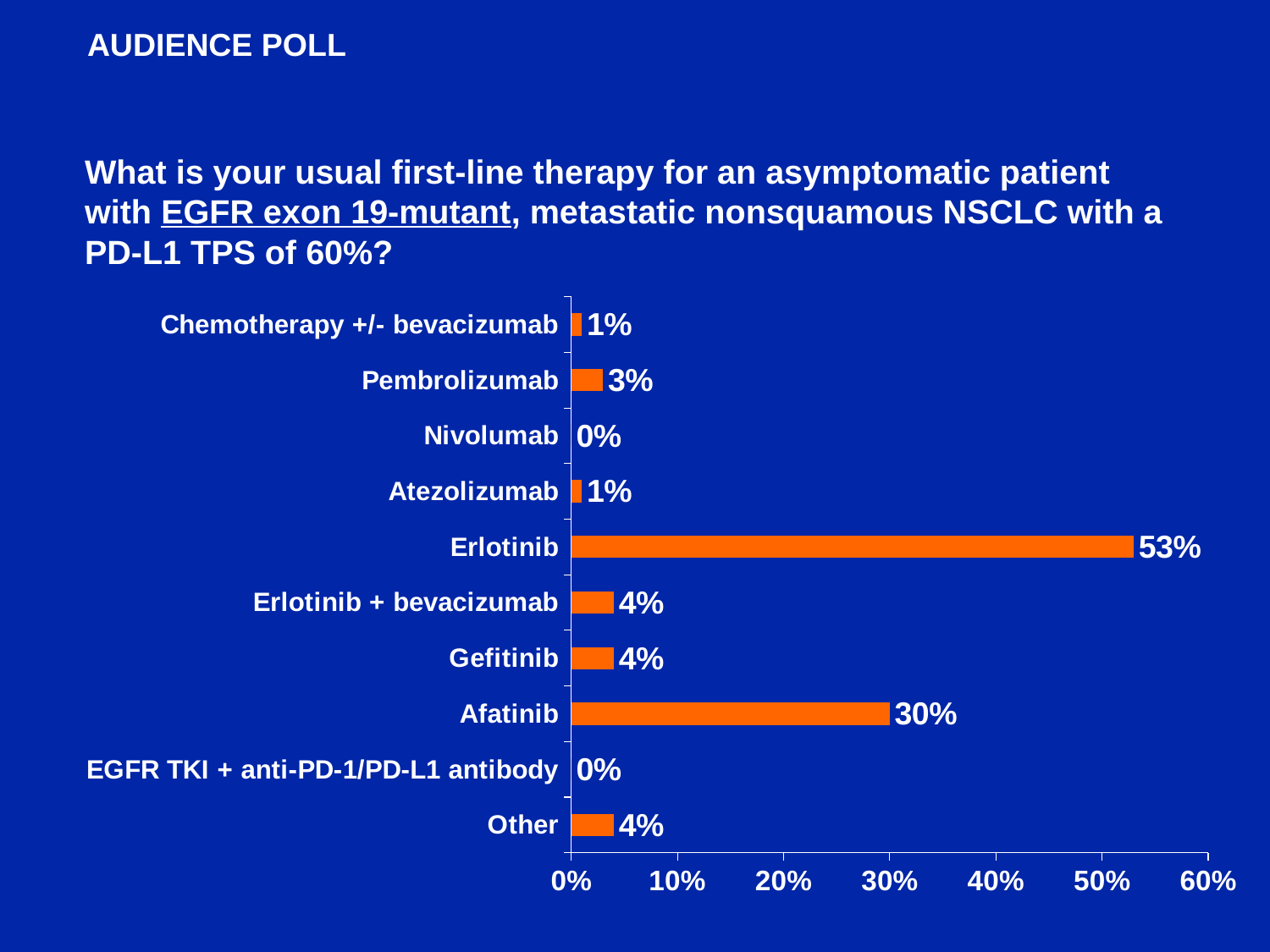

AUDIENCE POLL
What is your usual first-line therapy for an asymptomatic patient with EGFR exon 19-mutant, metastatic nonsquamous NSCLC with a PD-L1 TPS of 60%?

### Chart

| Category | Series 1 |
|---|---|
| Other | 0.04 |
| EGFR TKI + anti-PD-1/PD-L1 antibody | 0.0 |
| Afatinib | 0.3 |
| Gefitinib | 0.04 |
| Erlotinib + bevacizumab | 0.04 |
| Erlotinib | 0.53 |
| Atezolizumab | 0.01 |
| Nivolumab | 0.0 |
| Pembrolizumab | 0.03 |
| Chemotherapy +/- bevacizumab | 0.01 |